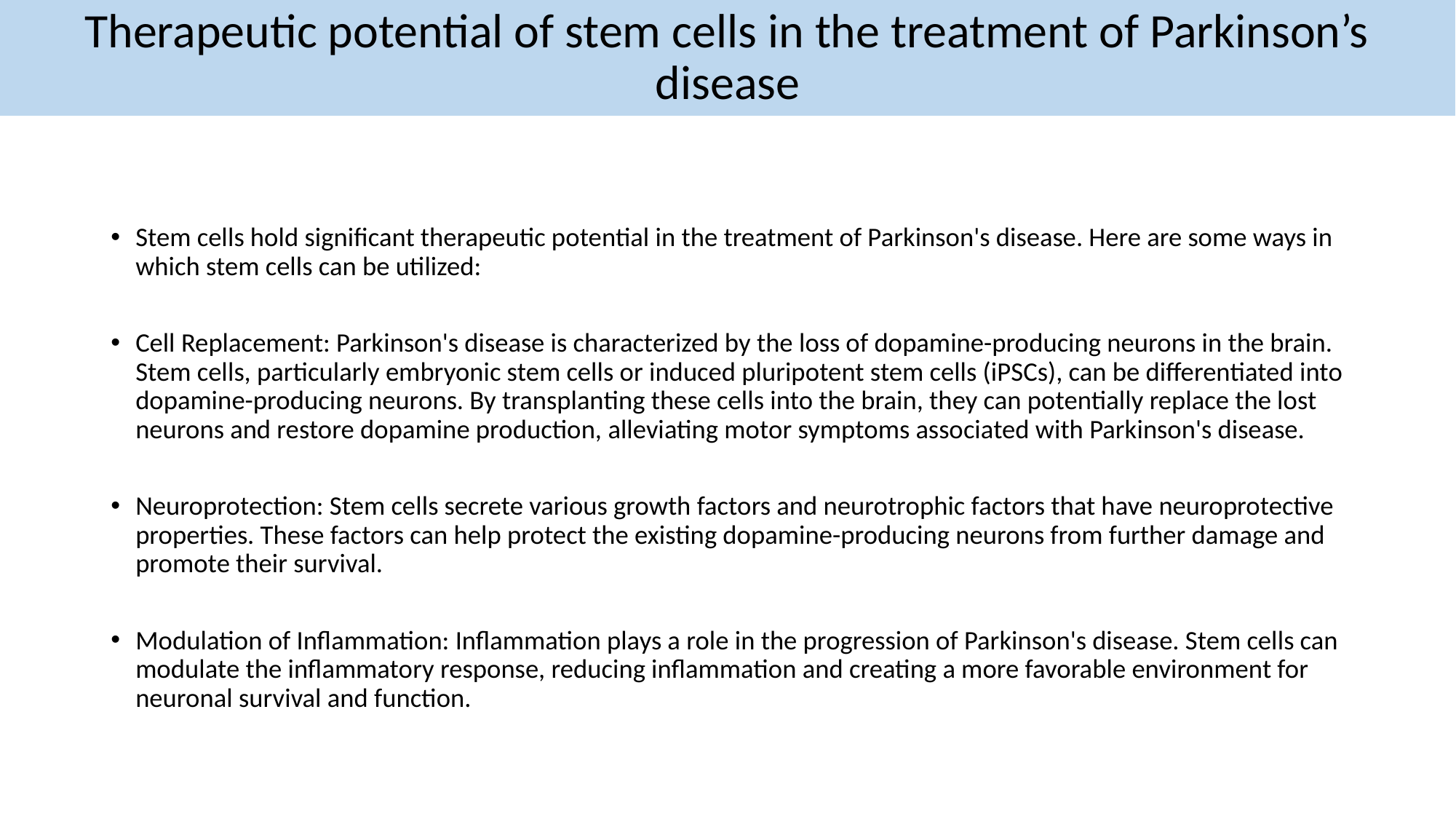

Therapeutic potential of stem cells in the treatment of Parkinson’s disease
Stem cells hold significant therapeutic potential in the treatment of Parkinson's disease. Here are some ways in which stem cells can be utilized:

Cell Replacement: Parkinson's disease is characterized by the loss of dopamine-producing neurons in the brain. Stem cells, particularly embryonic stem cells or induced pluripotent stem cells (iPSCs), can be differentiated into dopamine-producing neurons. By transplanting these cells into the brain, they can potentially replace the lost neurons and restore dopamine production, alleviating motor symptoms associated with Parkinson's disease.

Neuroprotection: Stem cells secrete various growth factors and neurotrophic factors that have neuroprotective properties. These factors can help protect the existing dopamine-producing neurons from further damage and promote their survival.

Modulation of Inflammation: Inflammation plays a role in the progression of Parkinson's disease. Stem cells can modulate the inflammatory response, reducing inflammation and creating a more favorable environment for neuronal survival and function.